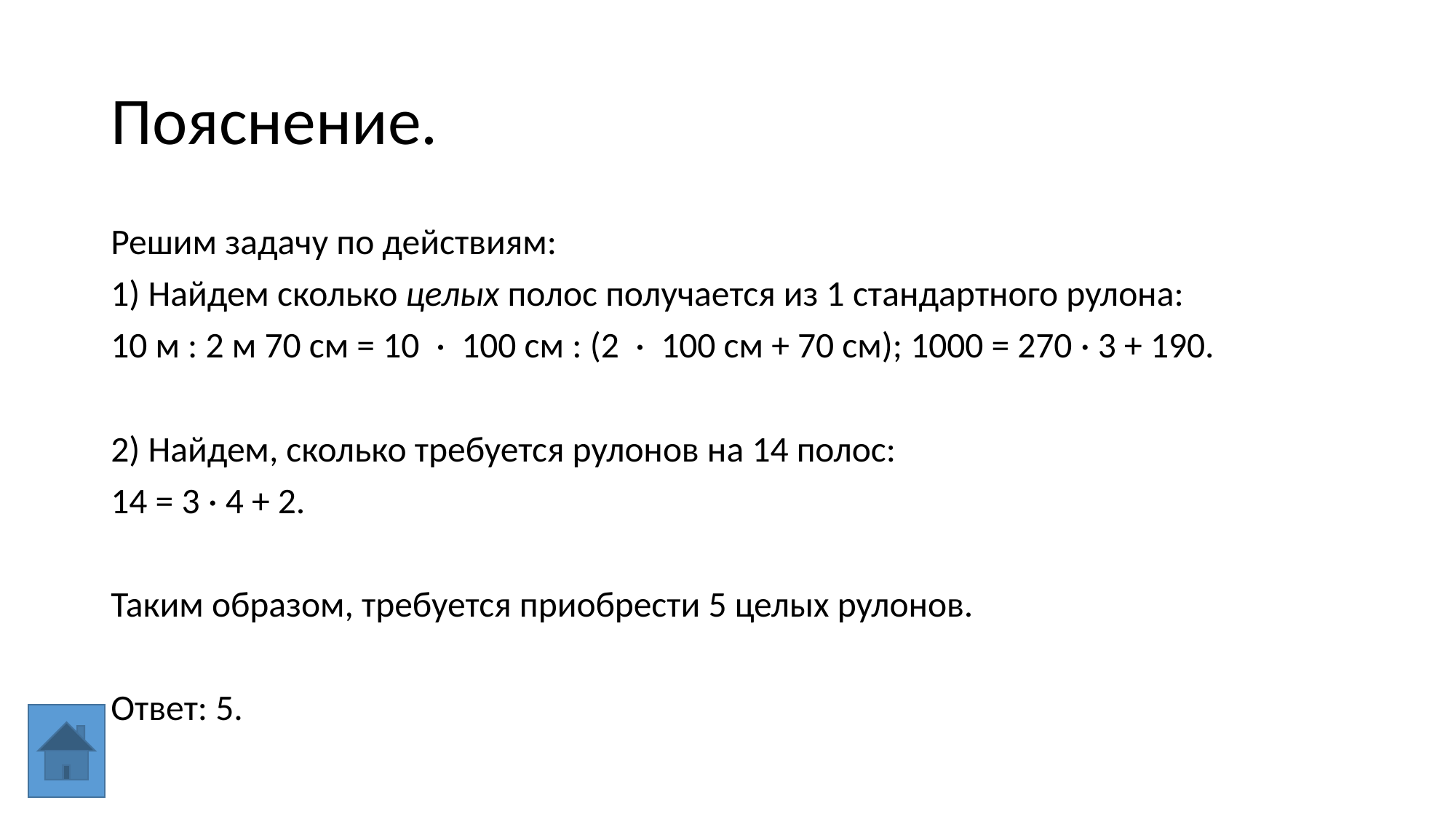

# Пояснение.
Решим задачу по действиям:
1) Найдем сколько целых полос получается из 1 стандартного рулона:
10 м : 2 м 70 см = 10  ·  100 см : (2  ·  100 см + 70 см); 1000 = 270 · 3 + 190.

2) Найдем, сколько требуется рулонов на 14 полос:
14 = 3 · 4 + 2.

Таким образом, требуется приобрести 5 целых рулонов.

Ответ: 5.